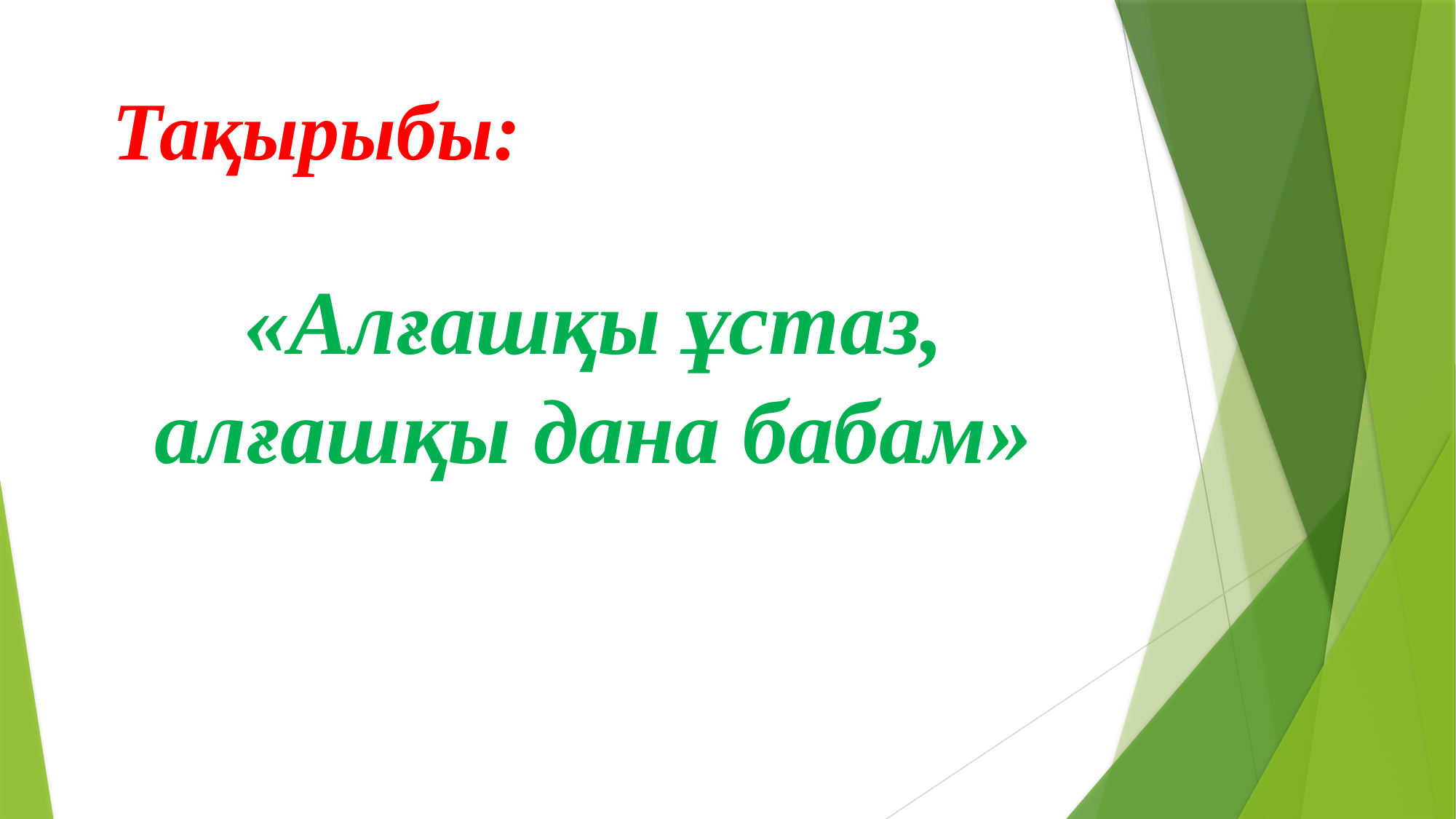

# Тақырыбы:
«Алғашқы ұстаз, алғашқы дана бабам»